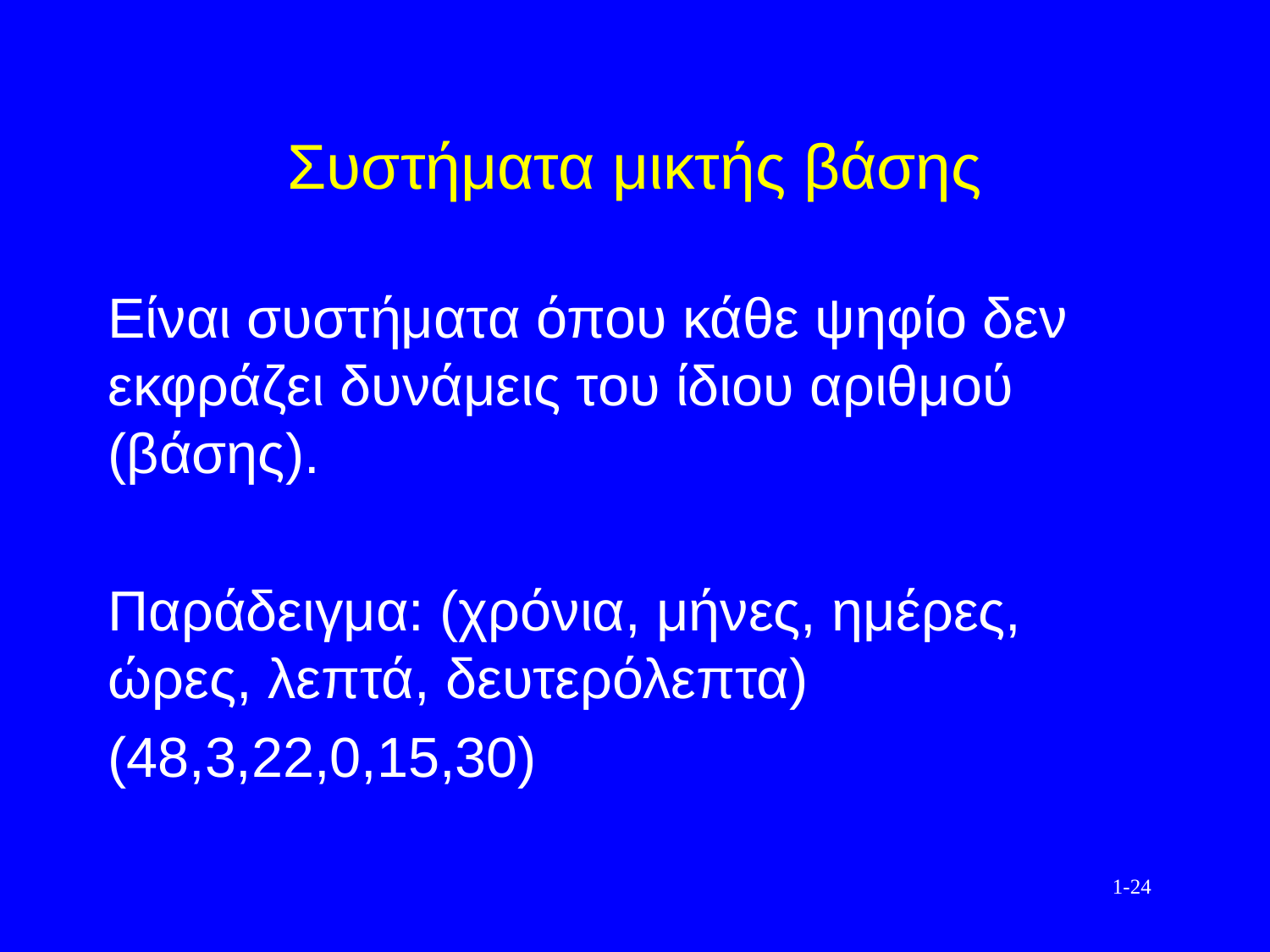

# Συστήματα μικτής βάσης
Είναι συστήματα όπου κάθε ψηφίο δεν εκφράζει δυνάμεις του ίδιου αριθμού (βάσης).

Παράδειγμα: (χρόνια, μήνες, ημέρες, ώρες, λεπτά, δευτερόλεπτα)
(48,3,22,0,15,30)